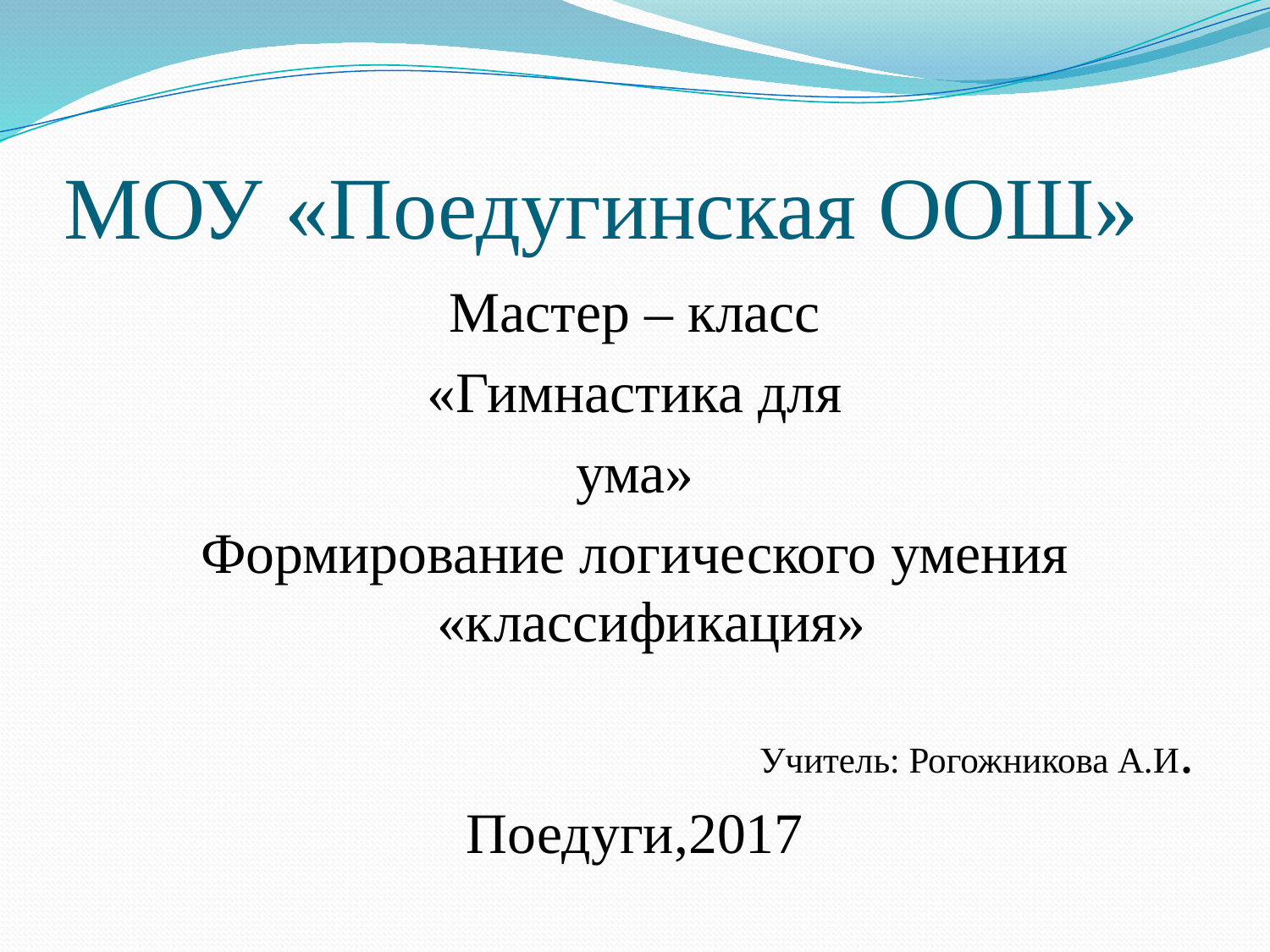

# МОУ «Поедугинская ООШ»
Мастер – класс
«Гимнастика для
ума»
Формирование логического умения «классификация»

Учитель: Рогожникова А.И.
Поедуги,2017